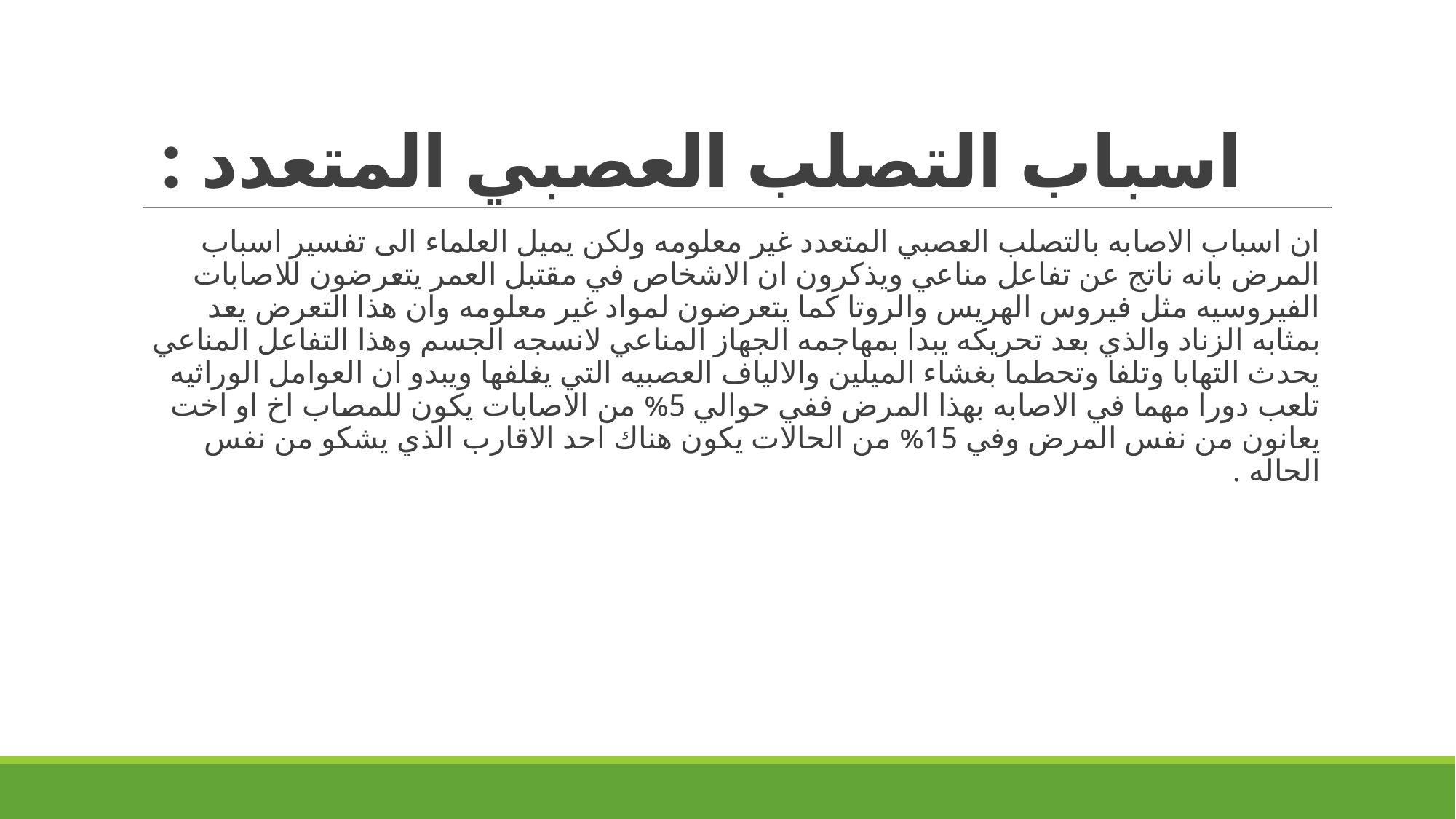

# اسباب التصلب العصبي المتعدد :
ان اسباب الاصابه بالتصلب العصبي المتعدد غير معلومه ولكن يميل العلماء الى تفسير اسباب المرض بانه ناتج عن تفاعل مناعي ويذكرون ان الاشخاص في مقتبل العمر يتعرضون للاصابات الفيروسيه مثل فيروس الهريس والروتا كما يتعرضون لمواد غير معلومه وان هذا التعرض يعد بمثابه الزناد والذي بعد تحريكه يبدا بمهاجمه الجهاز المناعي لانسجه الجسم وهذا التفاعل المناعي يحدث التهابا وتلفا وتحطما بغشاء الميلين والالياف العصبيه التي يغلفها ويبدو ان العوامل الوراثيه تلعب دورا مهما في الاصابه بهذا المرض ففي حوالي 5% من الاصابات يكون للمصاب اخ او اخت يعانون من نفس المرض وفي 15% من الحالات يكون هناك احد الاقارب الذي يشكو من نفس الحاله .